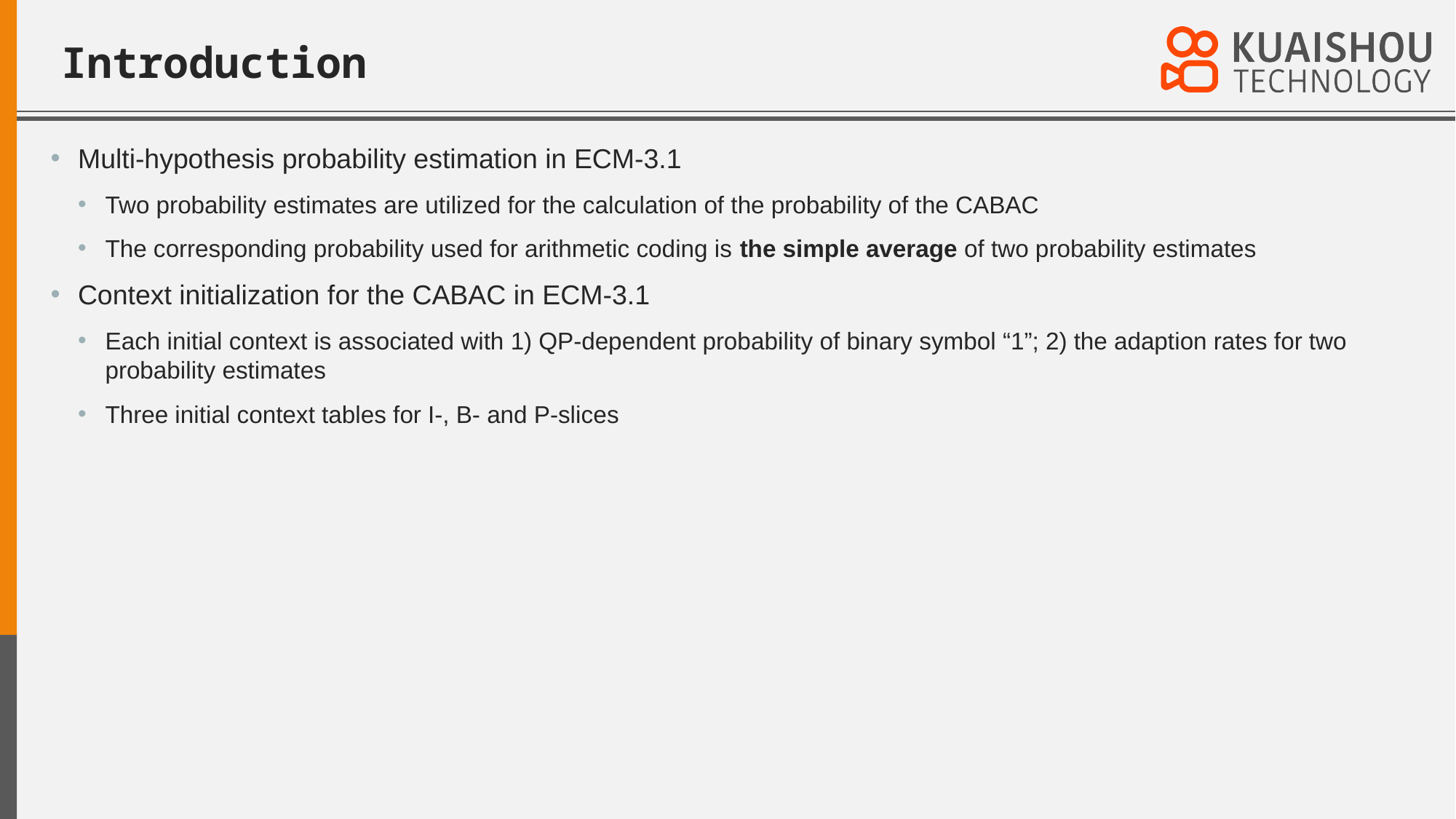

# Introduction
Multi-hypothesis probability estimation in ECM-3.1
Two probability estimates are utilized for the calculation of the probability of the CABAC
The corresponding probability used for arithmetic coding is the simple average of two probability estimates
Context initialization for the CABAC in ECM-3.1
Each initial context is associated with 1) QP-dependent probability of binary symbol “1”; 2) the adaption rates for two probability estimates
Three initial context tables for I-, B- and P-slices